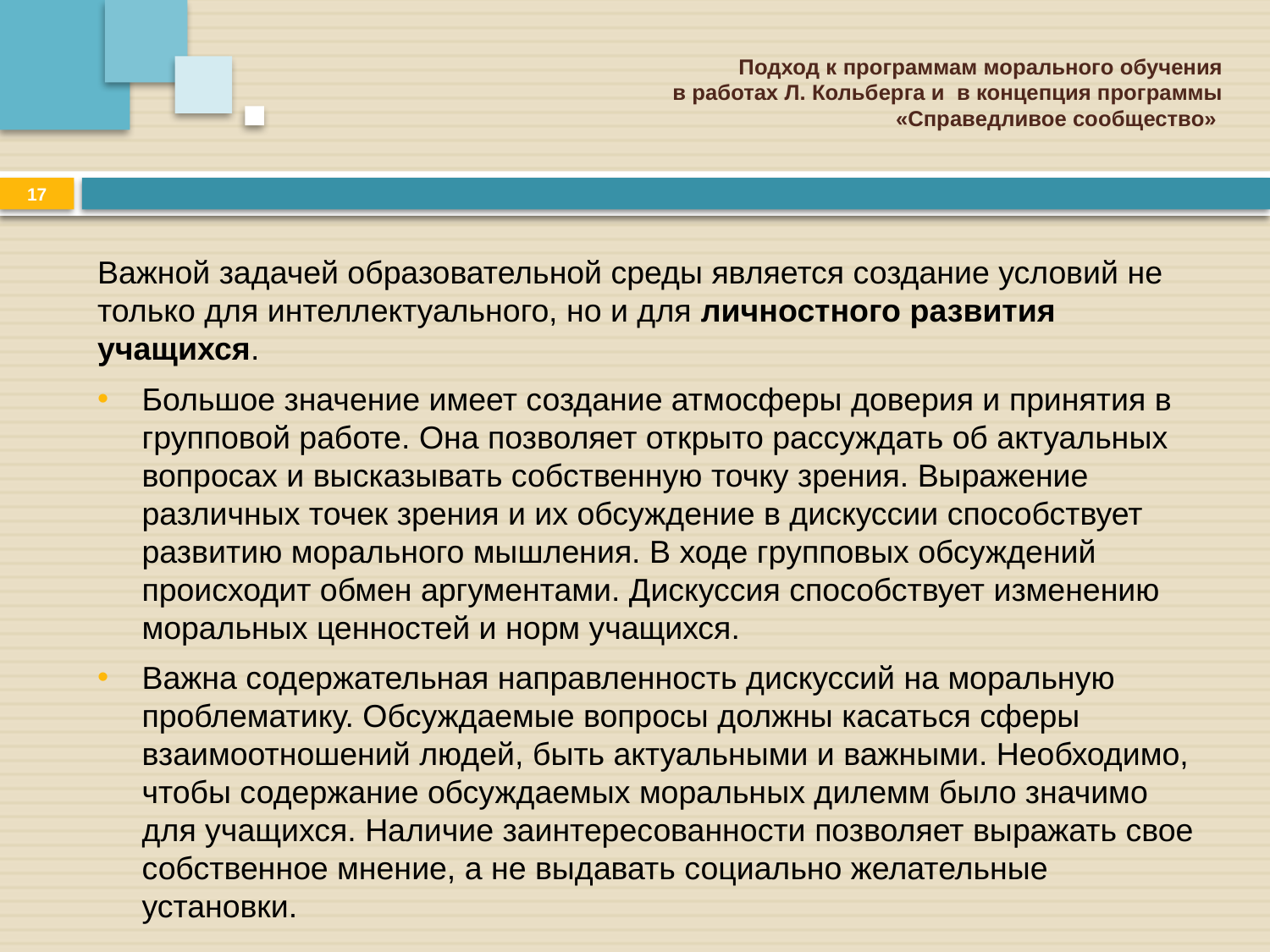

# Подход к программам морального обучения в работах Л. Кольберга и  в концепция программы «Справедливое сообщество»

17
Важной задачей образовательной среды является создание условий не только для интеллектуального, но и для личностного развития учащихся.
Большое значение имеет создание атмосферы доверия и принятия в групповой работе. Она позволяет открыто рассуждать об актуальных вопросах и высказывать собственную точку зрения. Выражение различных точек зрения и их обсуждение в дискуссии способствует развитию морального мышления. В ходе групповых обсуждений происходит обмен аргументами. Дискуссия способствует изменению моральных ценностей и норм учащихся.
Важна содержательная направленность дискуссий на моральную проблематику. Обсуждаемые вопросы должны касаться сферы взаимоотношений людей, быть актуальными и важными. Необходимо, чтобы содержание обсуждаемых моральных дилемм было значимо для учащихся. Наличие заинтересованности позволяет выражать свое собственное мнение, а не выдавать социально желательные установки.